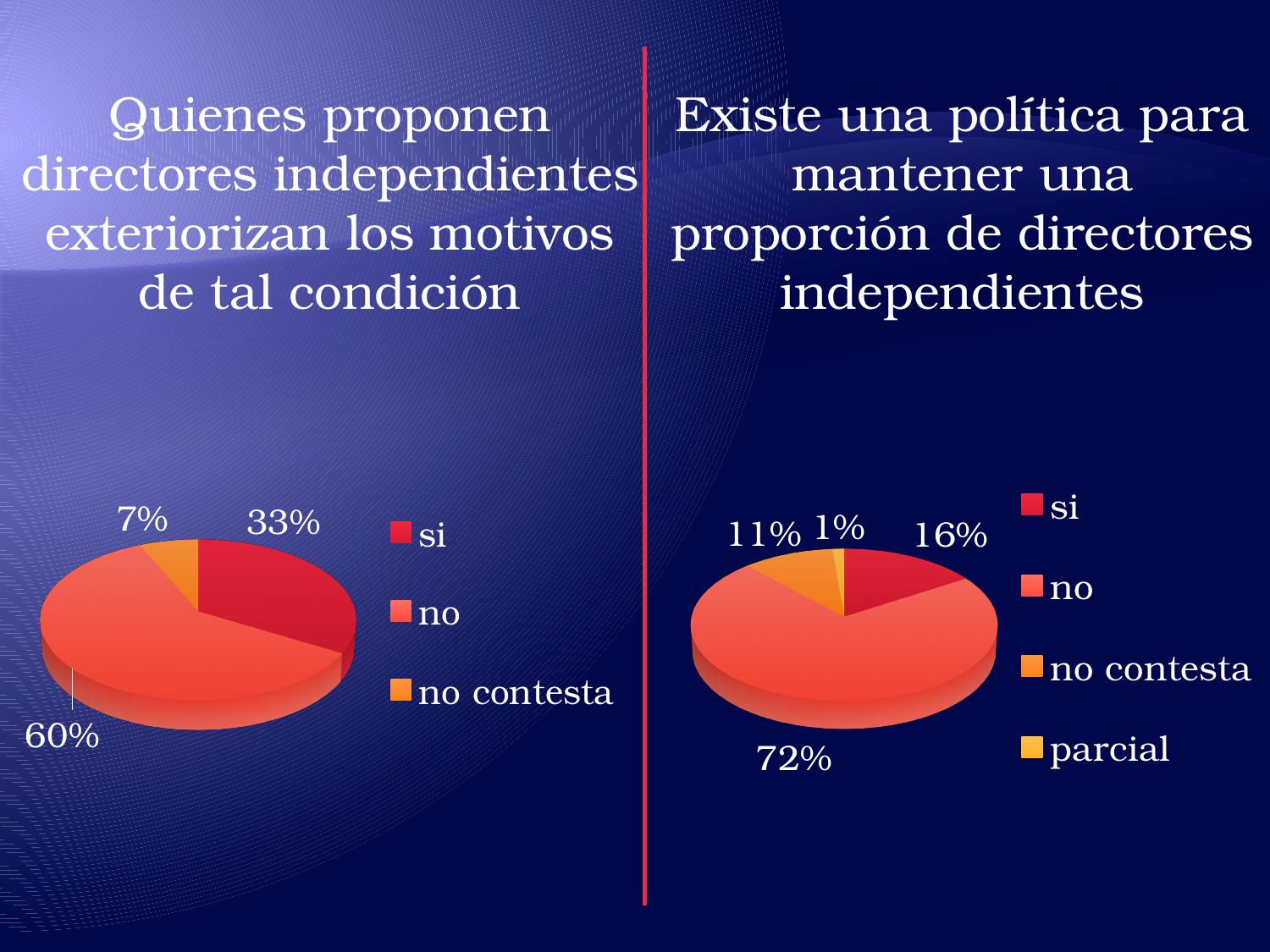

Quienes proponen directores independientes exteriorizan los motivos de tal condición
Existe una política para mantener una proporción de directores independientes

[unsupported chart]

[unsupported chart]